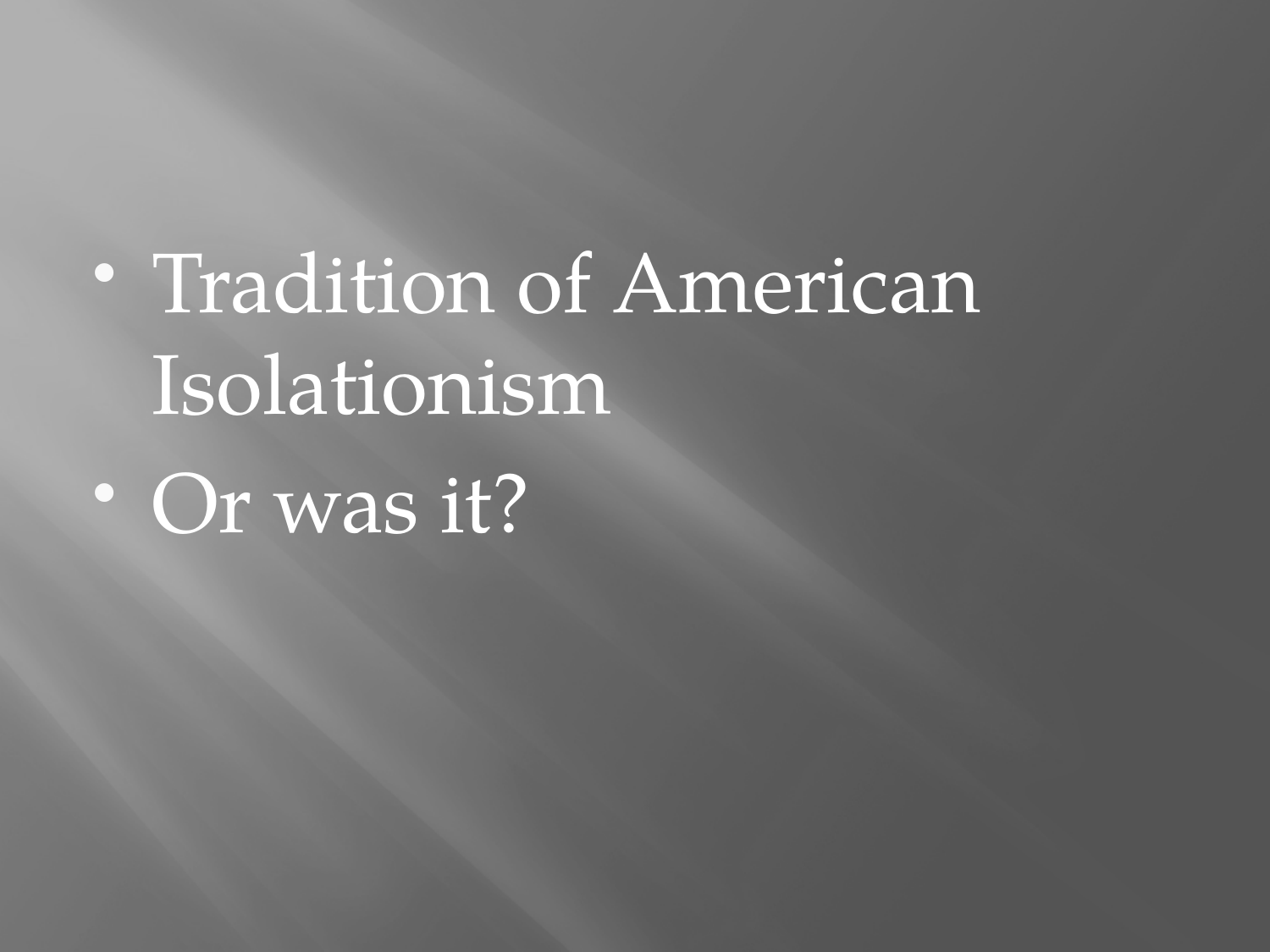

#
Tradition of American Isolationism
Or was it?